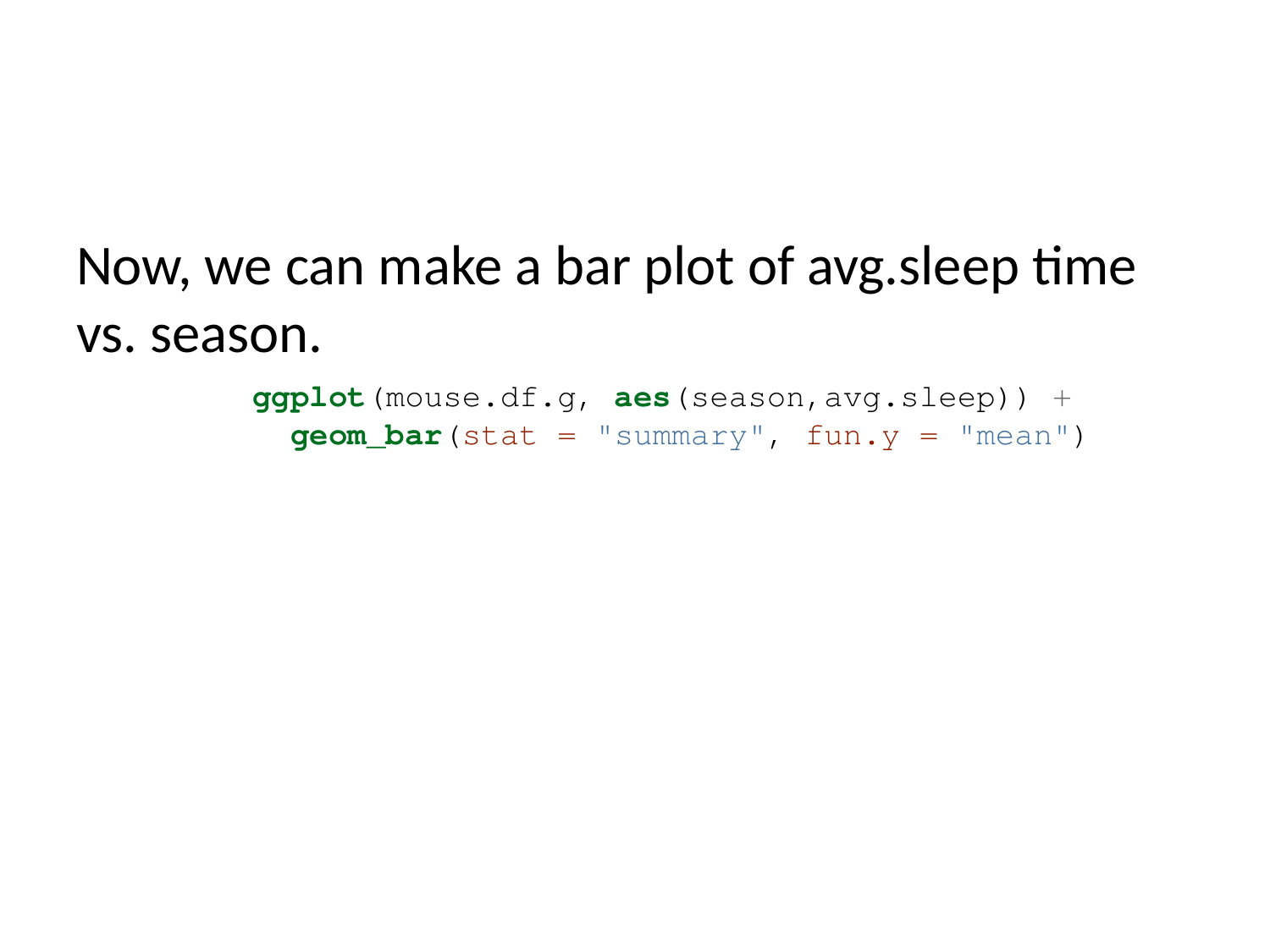

Now, we can make a bar plot of avg.sleep time vs. season.
ggplot(mouse.df.g, aes(season,avg.sleep)) +
  geom_bar(stat = "summary", fun.y = "mean")